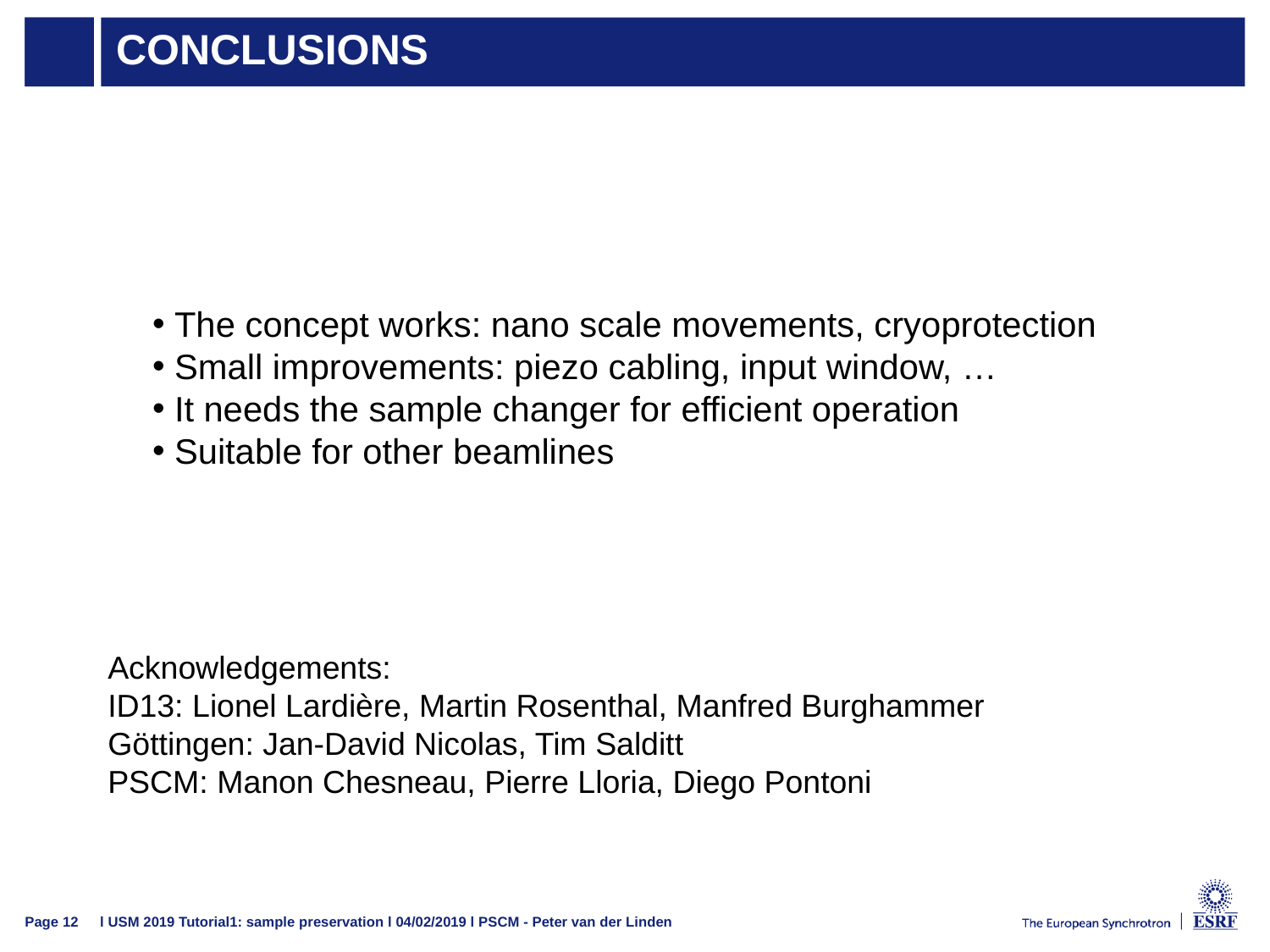

# conclusions
 The concept works: nano scale movements, cryoprotection
 Small improvements: piezo cabling, input window, …
 It needs the sample changer for efficient operation
 Suitable for other beamlines
Acknowledgements:
ID13: Lionel Lardière, Martin Rosenthal, Manfred Burghammer
Göttingen: Jan-David Nicolas, Tim Salditt
PSCM: Manon Chesneau, Pierre Lloria, Diego Pontoni
l USM 2019 Tutorial1: sample preservation l 04/02/2019 l PSCM - Peter van der Linden
Page 12